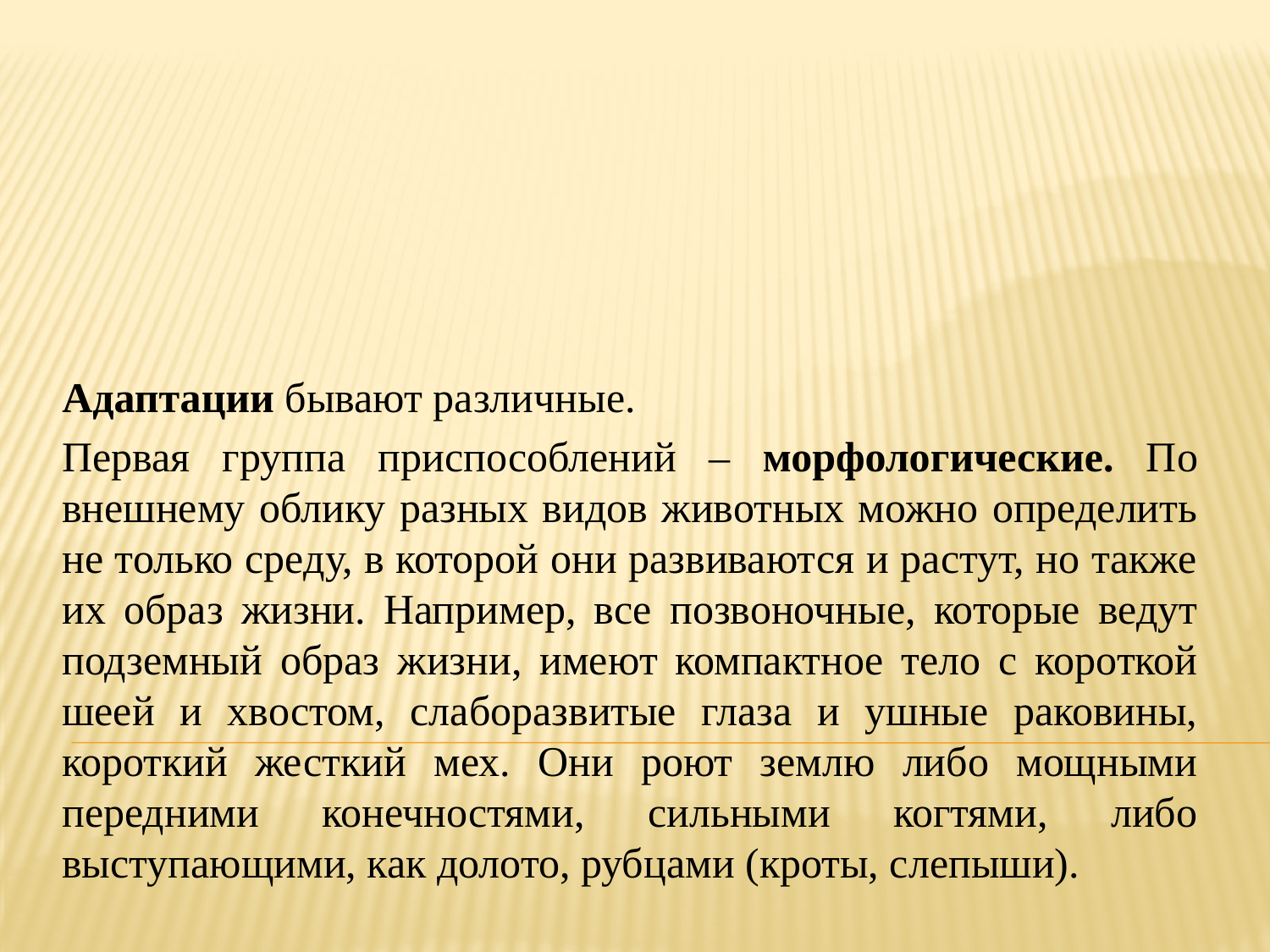

Адаптации бывают различные.
Первая группа приспособлений – морфологические. По внешнему облику разных видов животных можно определить не только среду, в которой они развиваются и растут, но также их образ жизни. Например, все позвоночные, которые ведут подземный образ жизни, имеют компактное тело с короткой шеей и хвостом, слаборазвитые глаза и ушные раковины, короткий жесткий мех. Они роют землю либо мощными передними конечностями, сильными когтями, либо выступающими, как долото, рубцами (кроты, слепыши).